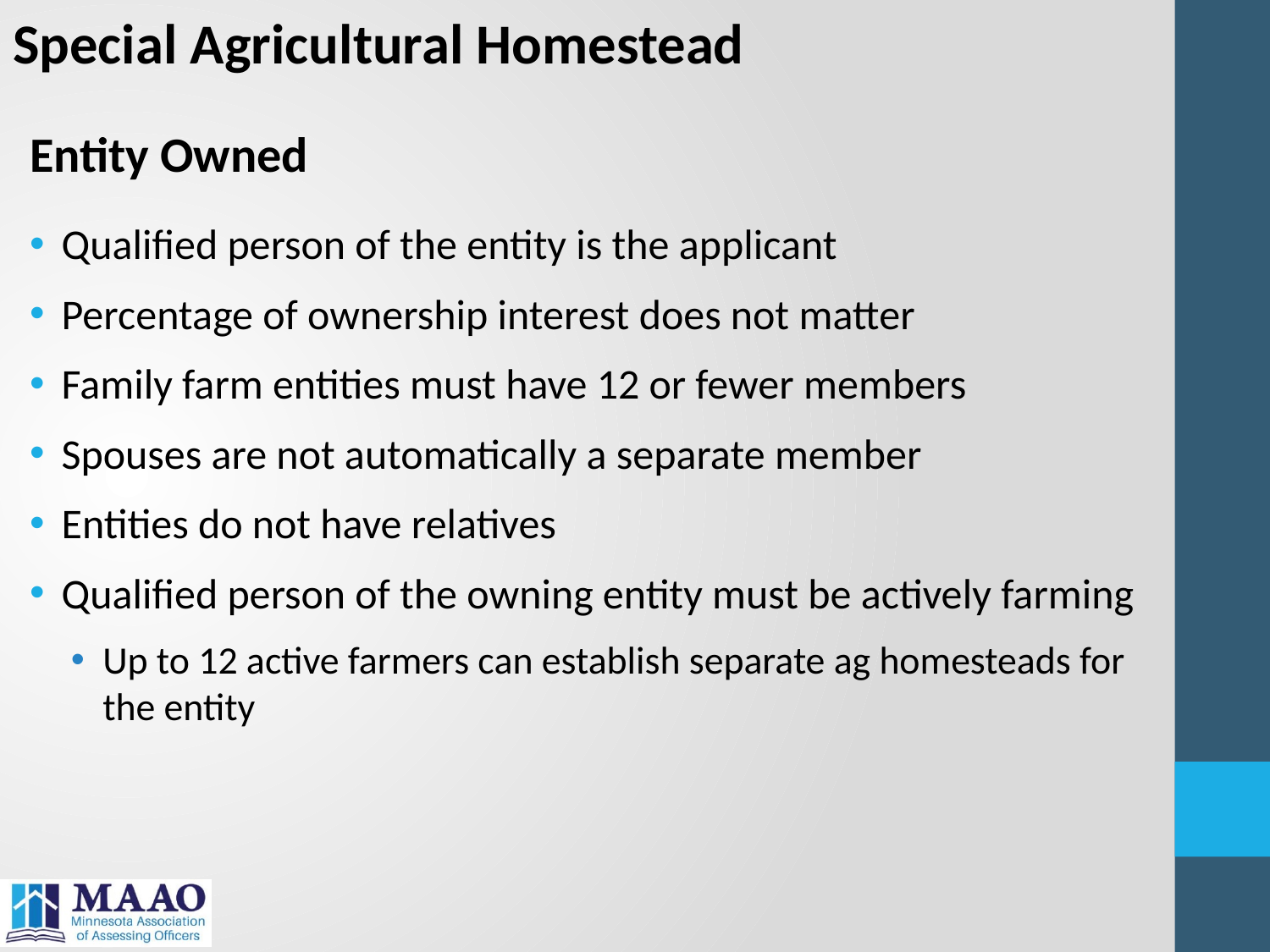

Special Agricultural Homestead
Entity Owned

Qualified person of the entity is the applicant
Percentage of ownership interest does not matter
Family farm entities must have 12 or fewer members
Spouses are not automatically a separate member
Entities do not have relatives
Qualified person of the owning entity must be actively farming
Up to 12 active farmers can establish separate ag homesteads for the entity